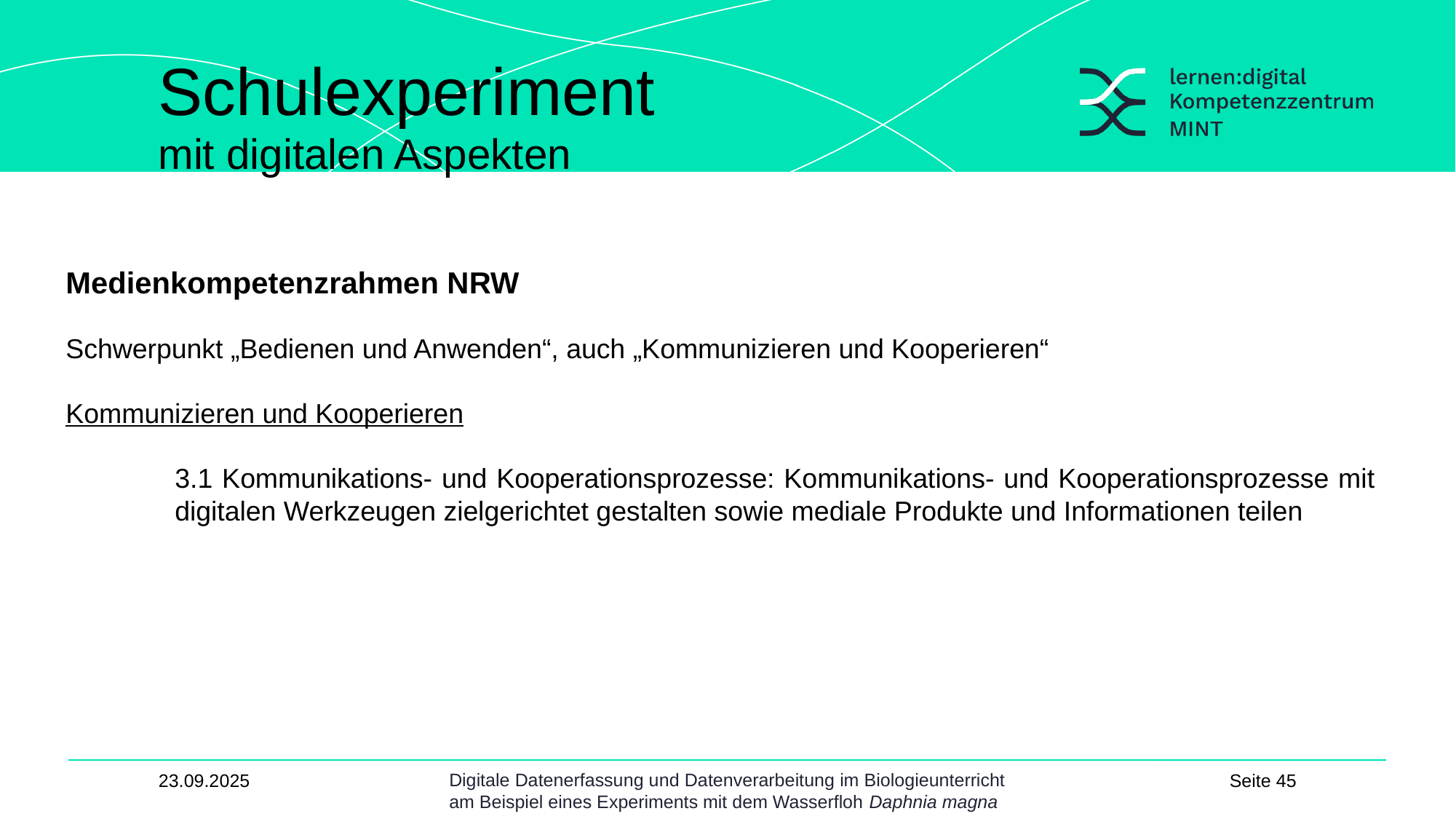

Schulexperiment
# mit digitalen Aspekten
Medienkompetenzrahmen NRW
Schwerpunkt „Bedienen und Anwenden“, auch „Kommunizieren und Kooperieren“
Kommunizieren und Kooperieren
	3.1 Kommunikations- und Kooperationsprozesse: Kommunikations- und Kooperationsprozesse mit  	digitalen Werkzeugen zielgerichtet gestalten sowie mediale Produkte und Informationen teilen

23.09.2025
Seite 45